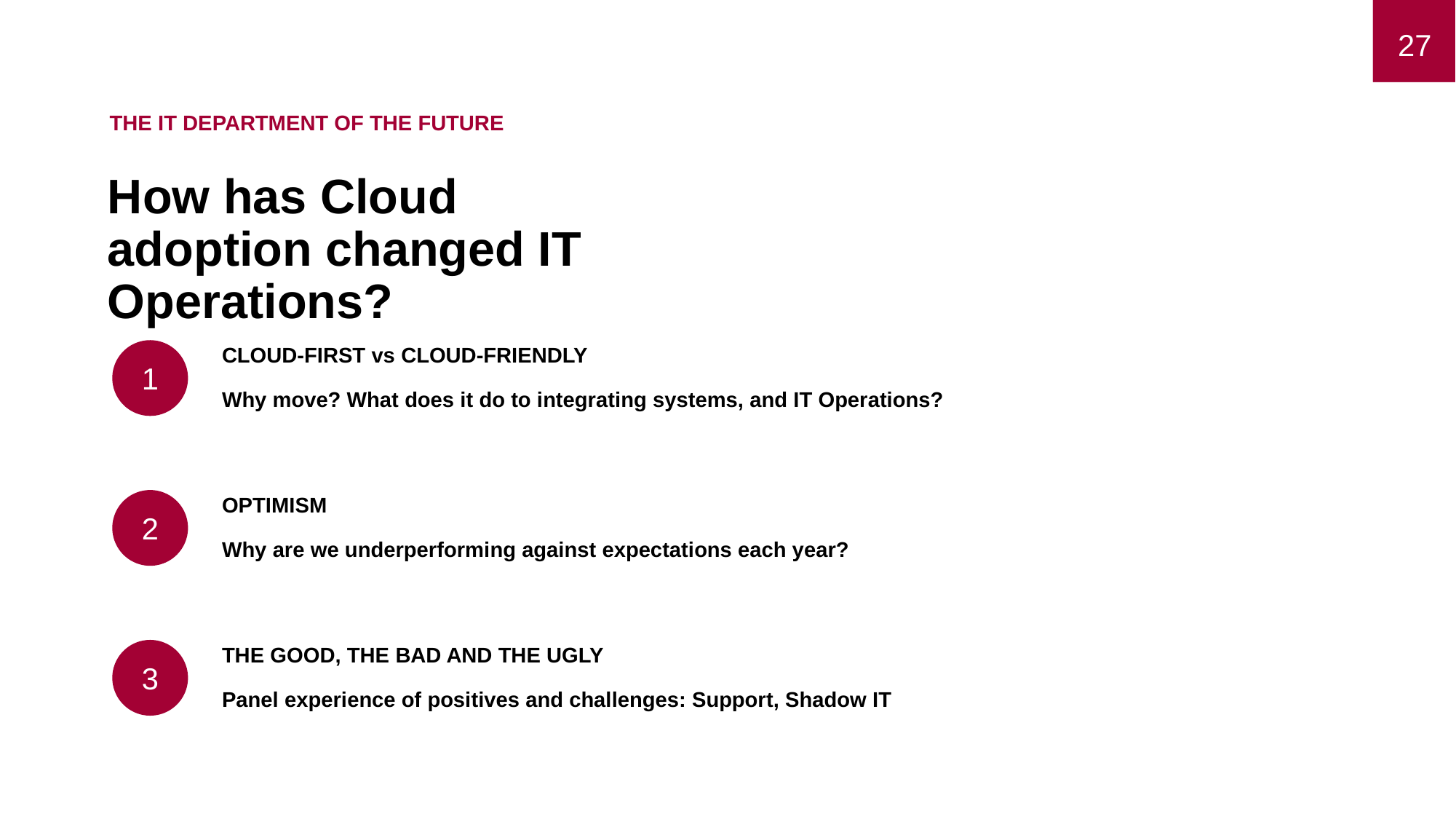

27

THE IT DEPARTMENT OF THE FUTURE
How has Cloud adoption changed IT Operations?
CLOUD-FIRST vs CLOUD-FRIENDLY
Why move? What does it do to integrating systems, and IT Operations?
1
OPTIMISM
Why are we underperforming against expectations each year?
2
THE GOOD, THE BAD AND THE UGLY
Panel experience of positives and challenges: Support, Shadow IT
3